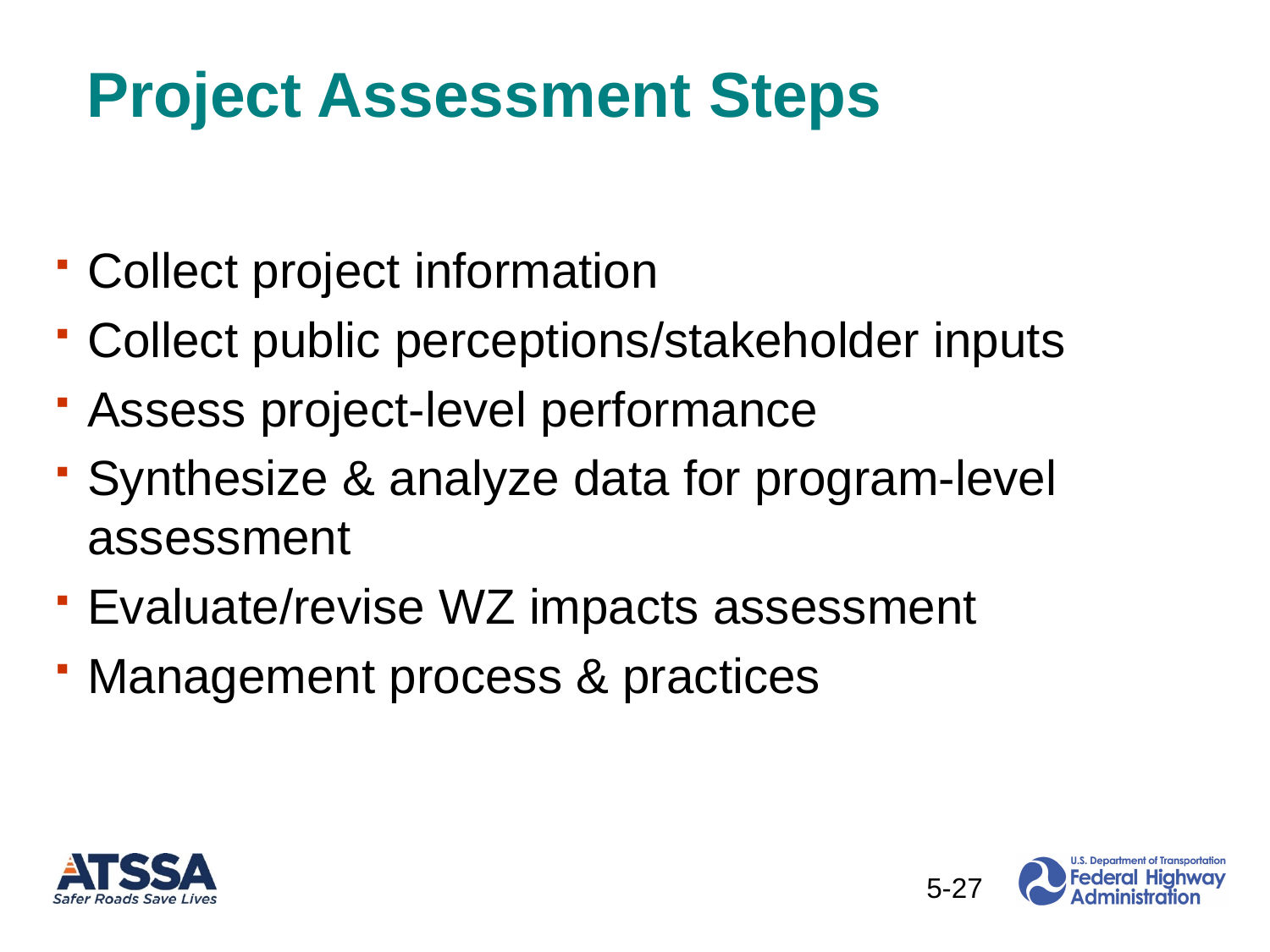

# Project Assessment Steps
Collect project information
Collect public perceptions/stakeholder inputs
Assess project-level performance
Synthesize & analyze data for program-level assessment
Evaluate/revise WZ impacts assessment
Management process & practices